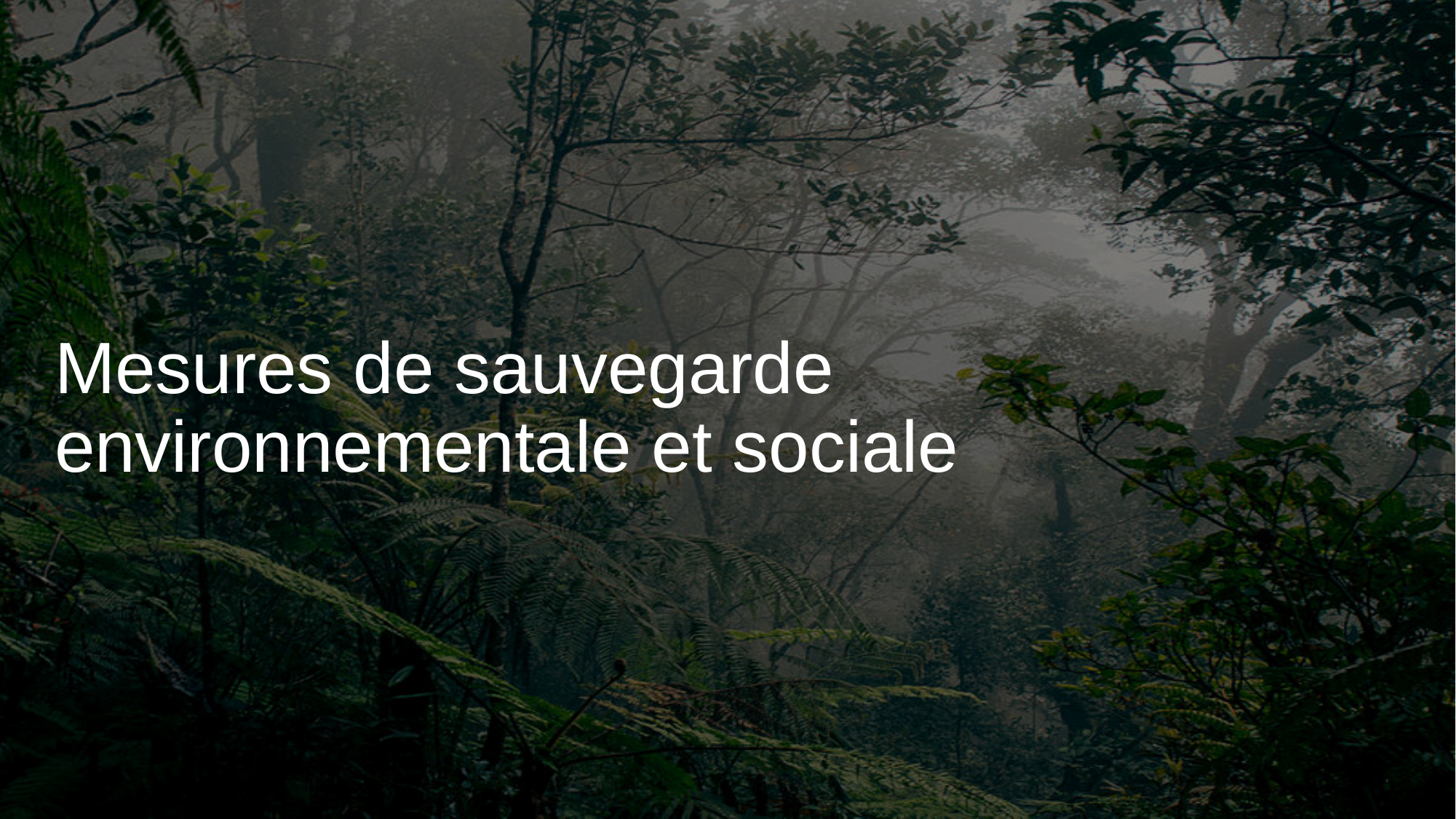

# Mesures de sauvegarde environnementale et sociale